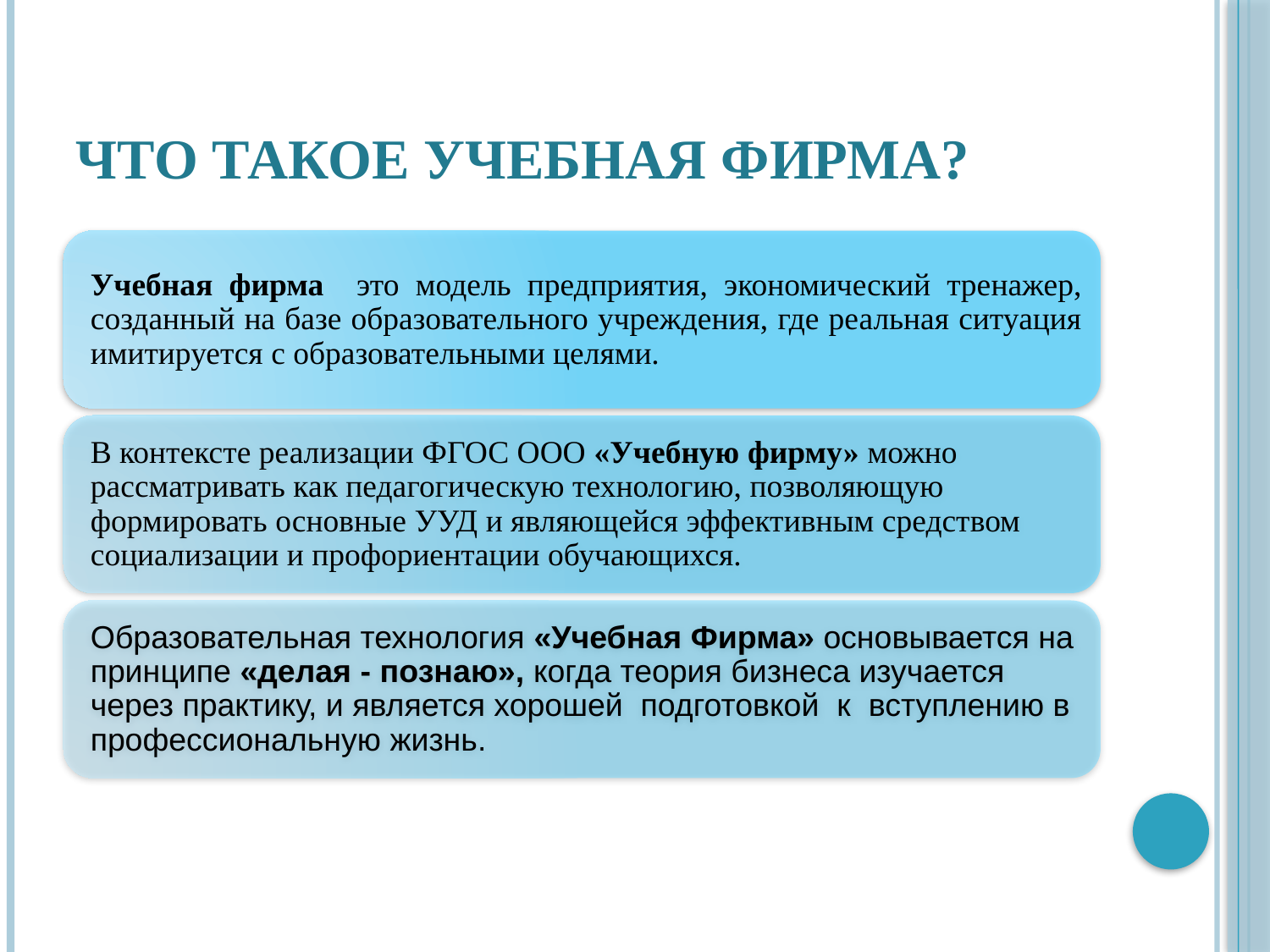

# Что такое учебная фирма?
Учебная фирма  это модель предприятия, экономический тренажер, созданный на базе образовательного учреждения, где реальная ситуация имитируется с образовательными целями.
В контексте реализации ФГОС ООО «Учебную фирму» можно рассматривать как педагогическую технологию, позволяющую формировать основные УУД и являющейся эффективным средством социализации и профориентации обучающихся.
Образовательная технология «Учебная Фирма» основывается на принципе «делая - познаю», когда теория бизнеса изучается через практику, и является хорошей  подготовкой  к  вступлению в профессиональную жизнь.